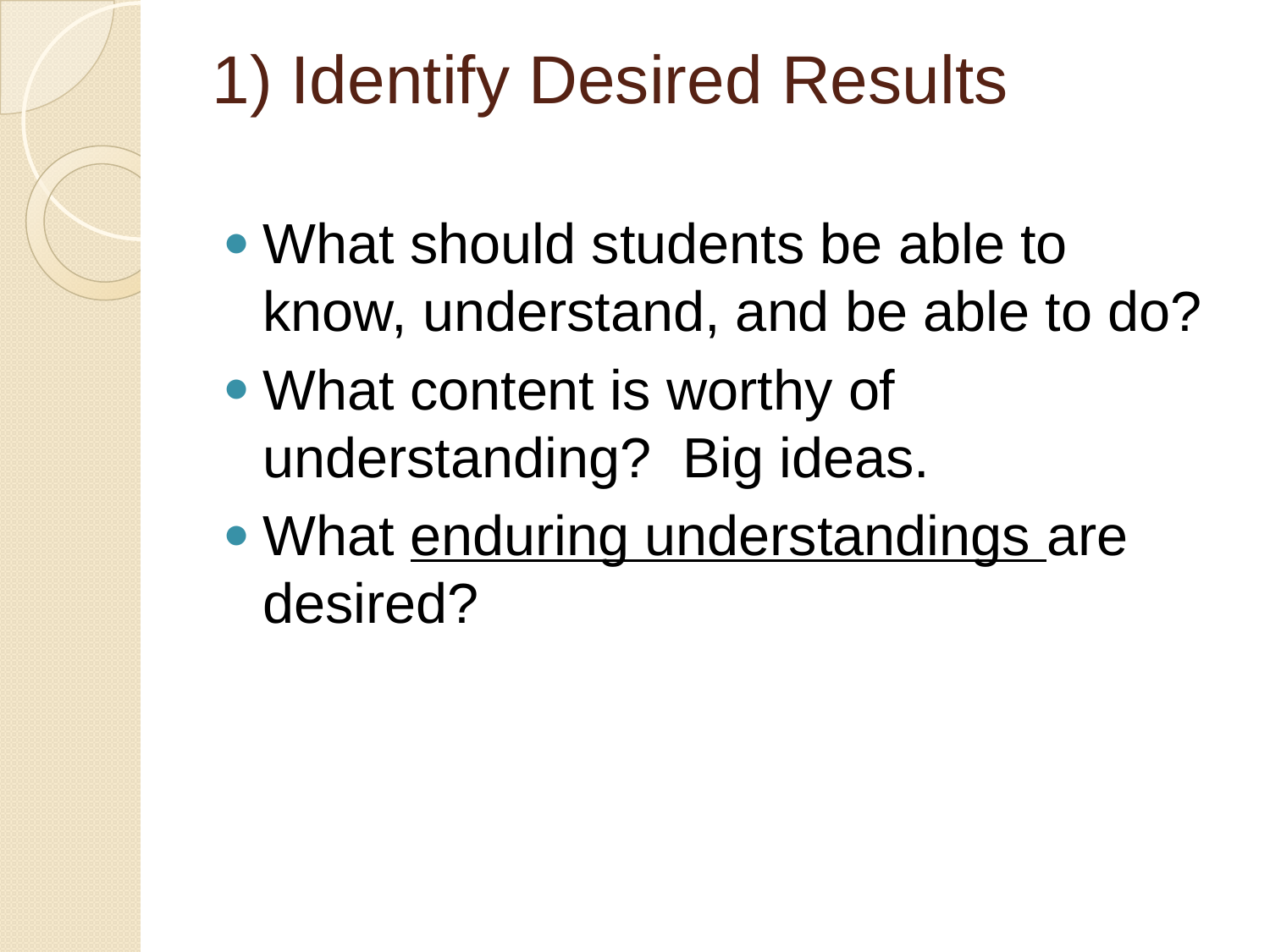

# 1) Identify Desired Results
What should students be able to know, understand, and be able to do?
What content is worthy of understanding?  Big ideas.
What enduring understandings are desired?